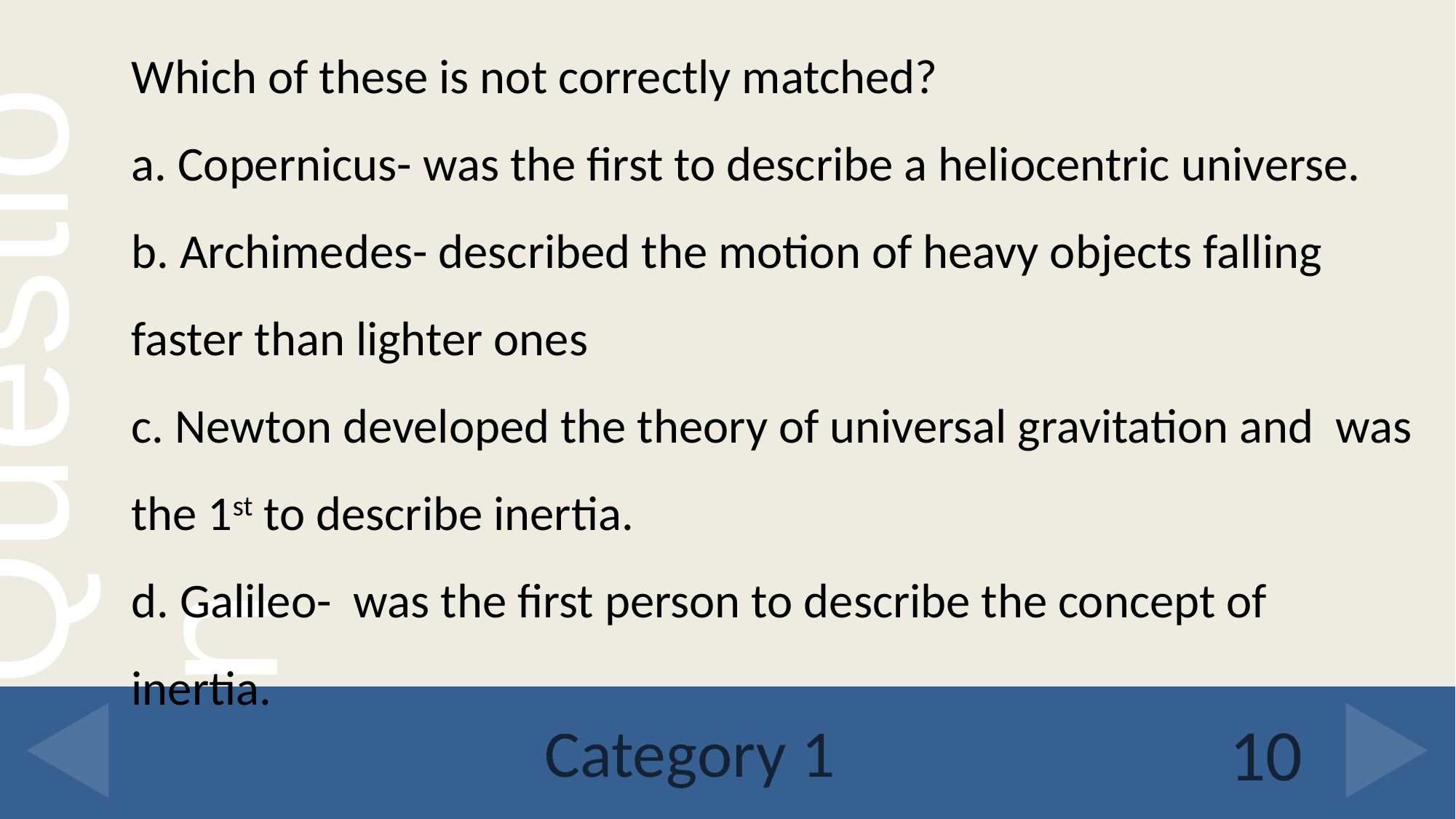

Which of these is not correctly matched?
a. Copernicus- was the first to describe a heliocentric universe.
b. Archimedes- described the motion of heavy objects falling faster than lighter ones
c. Newton developed the theory of universal gravitation and  was the 1st to describe inertia.
d. Galileo-  was the first person to describe the concept of inertia.
# Category 1
10